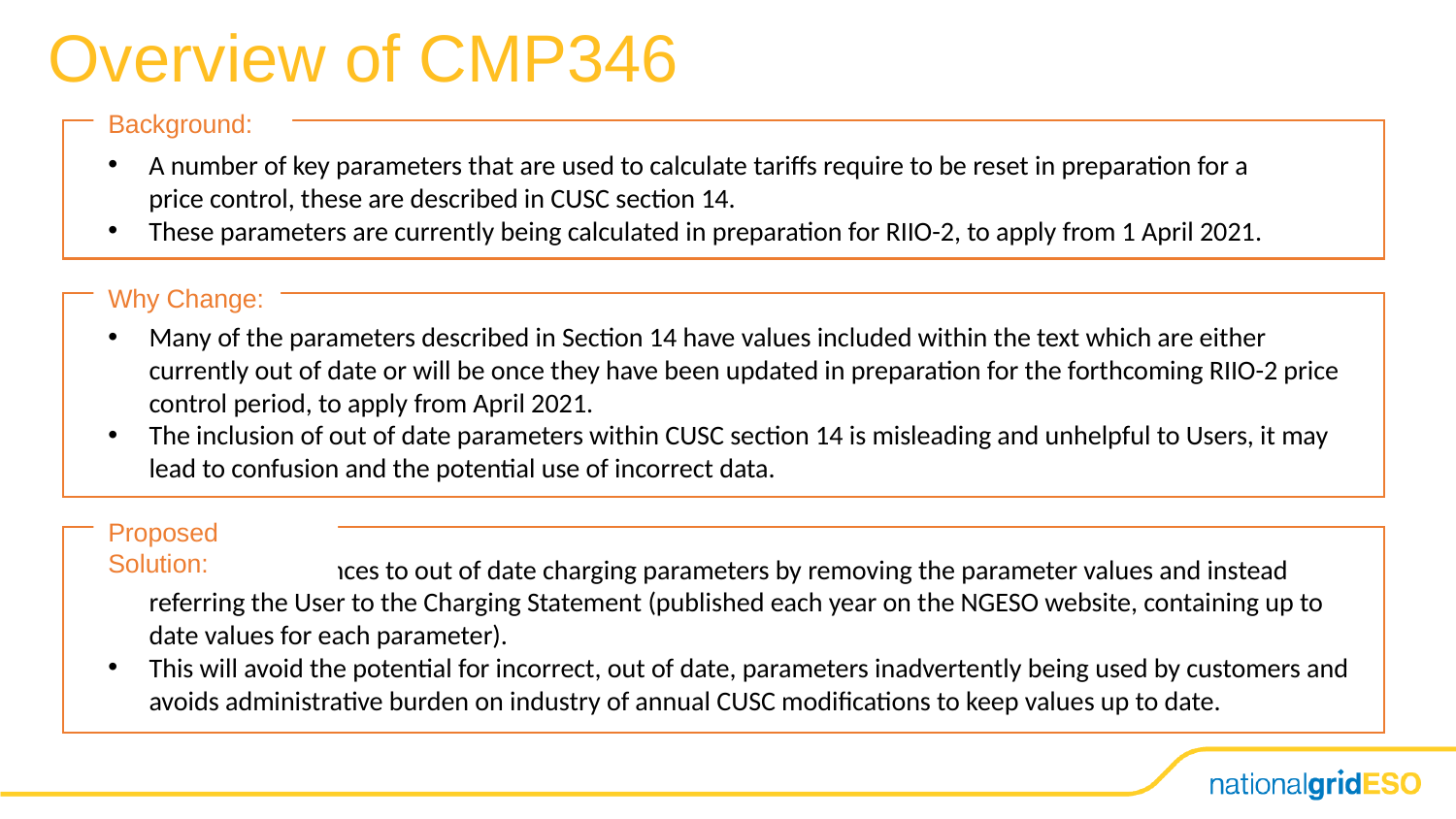

# Overview of CMP346
Background:

A number of key parameters that are used to calculate tariffs require to be reset in preparation for a price control, these are described in CUSC section 14.
These parameters are currently being calculated in preparation for RIIO-2, to apply from 1 April 2021.
Why Change:

Many of the parameters described in Section 14 have values included within the text which are either currently out of date or will be once they have been updated in preparation for the forthcoming RIIO-2 price control period, to apply from April 2021.
The inclusion of out of date parameters within CUSC section 14 is misleading and unhelpful to Users, it may lead to confusion and the potential use of incorrect data.
Proposed Solution:

To amend references to out of date charging parameters by removing the parameter values and instead referring the User to the Charging Statement (published each year on the NGESO website, containing up to date values for each parameter).
This will avoid the potential for incorrect, out of date, parameters inadvertently being used by customers and avoids administrative burden on industry of annual CUSC modifications to keep values up to date.